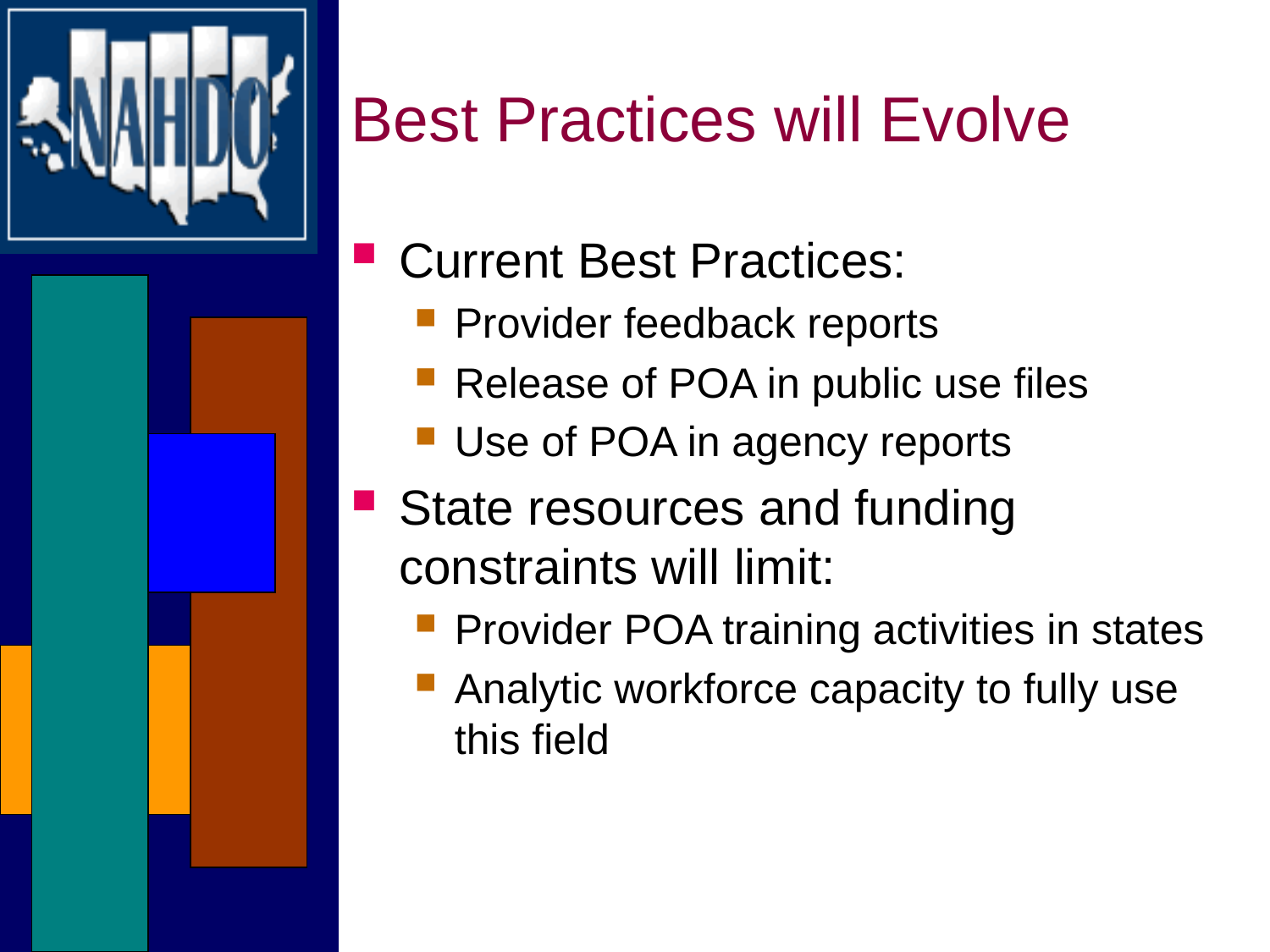

# Best Practices will Evolve
Current Best Practices:
Provider feedback reports
Release of POA in public use files
Use of POA in agency reports
State resources and funding constraints will limit:
Provider POA training activities in states
Analytic workforce capacity to fully use this field